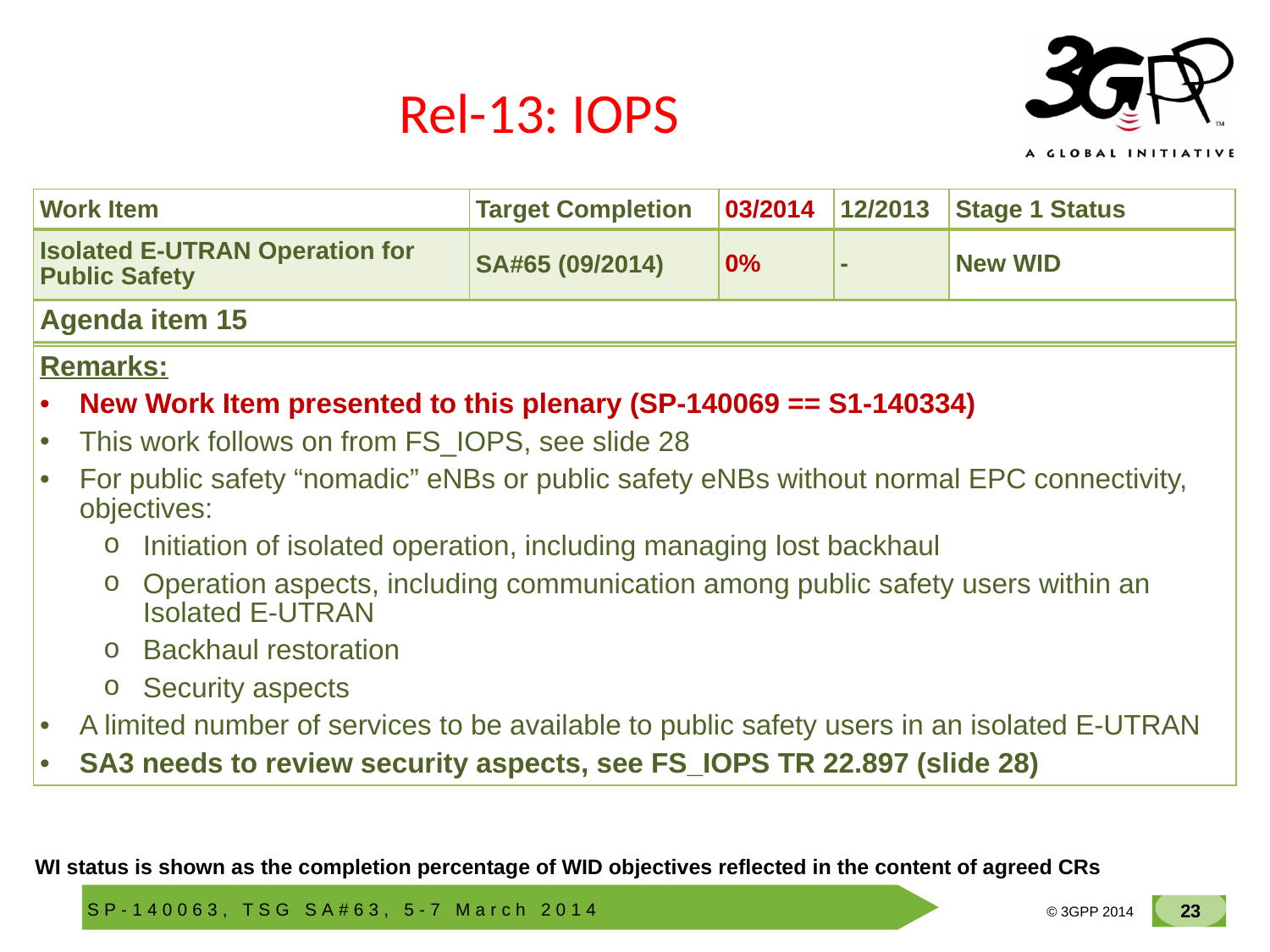

# Rel-13: IOPS
| Work Item | Target Completion | 03/2014 | 12/2013 | Stage 1 Status |
| --- | --- | --- | --- | --- |
| Isolated E-UTRAN Operation for Public Safety | SA#65 (09/2014) | 0% | - | New WID |
| Agenda item 15 |
| --- |
|  |
| Remarks: New Work Item presented to this plenary (SP-140069 == S1-140334) This work follows on from FS\_IOPS, see slide 28 For public safety “nomadic” eNBs or public safety eNBs without normal EPC connectivity, objectives: Initiation of isolated operation, including managing lost backhaul Operation aspects, including communication among public safety users within an Isolated E-UTRAN Backhaul restoration Security aspects A limited number of services to be available to public safety users in an isolated E-UTRAN SA3 needs to review security aspects, see FS\_IOPS TR 22.897 (slide 28) |
WI status is shown as the completion percentage of WID objectives reflected in the content of agreed CRs